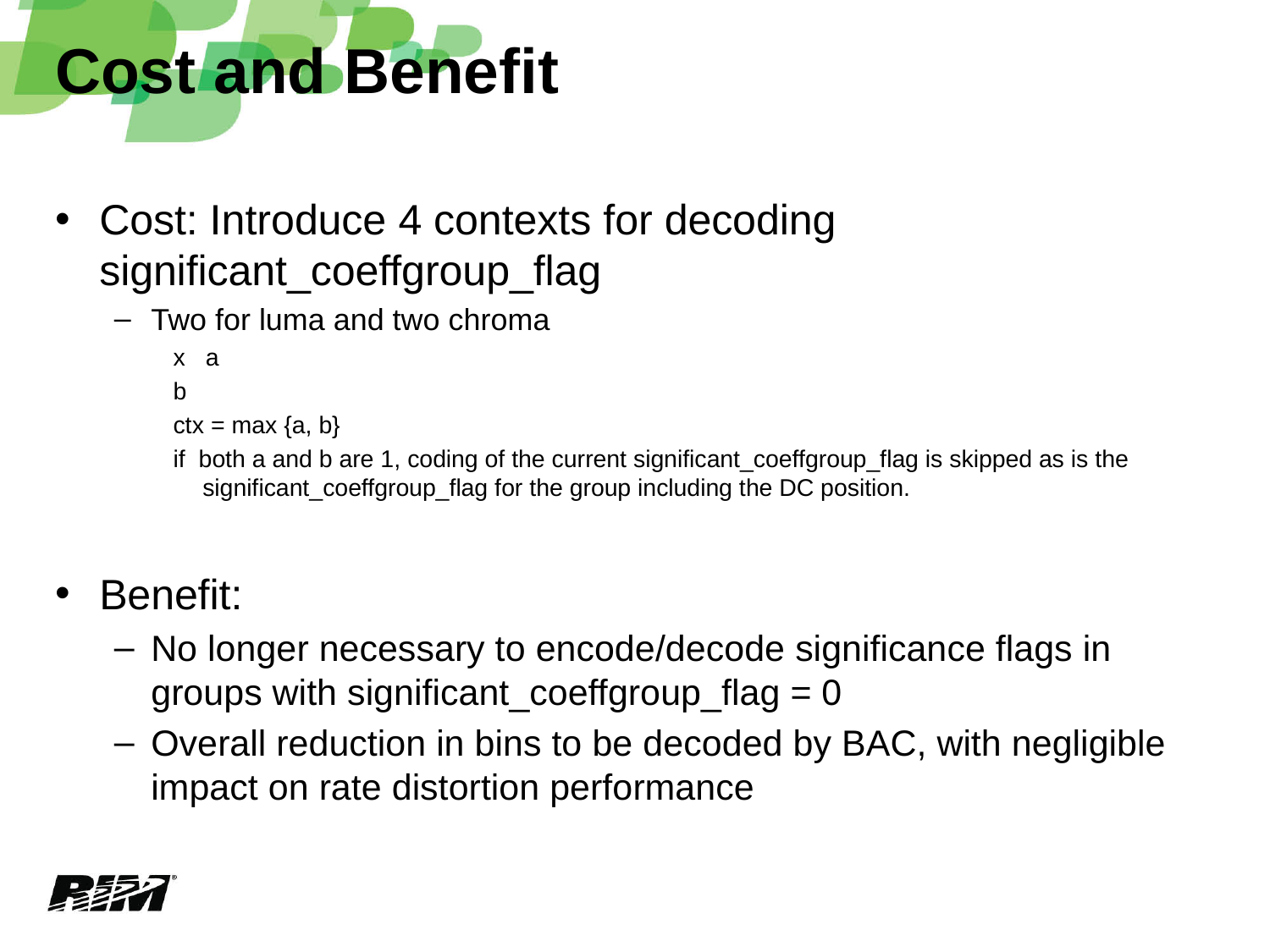

# Cost and Benefit
Cost: Introduce 4 contexts for decoding significant_coeffgroup_flag
Two for luma and two chroma
x   a
b
ctx = max {a, b}
if  both a and b are 1, coding of the current significant_coeffgroup_flag is skipped as is the significant_coeffgroup_flag for the group including the DC position.

Benefit:
No longer necessary to encode/decode significance flags in groups with significant_coeffgroup_flag = 0
Overall reduction in bins to be decoded by BAC, with negligible impact on rate distortion performance